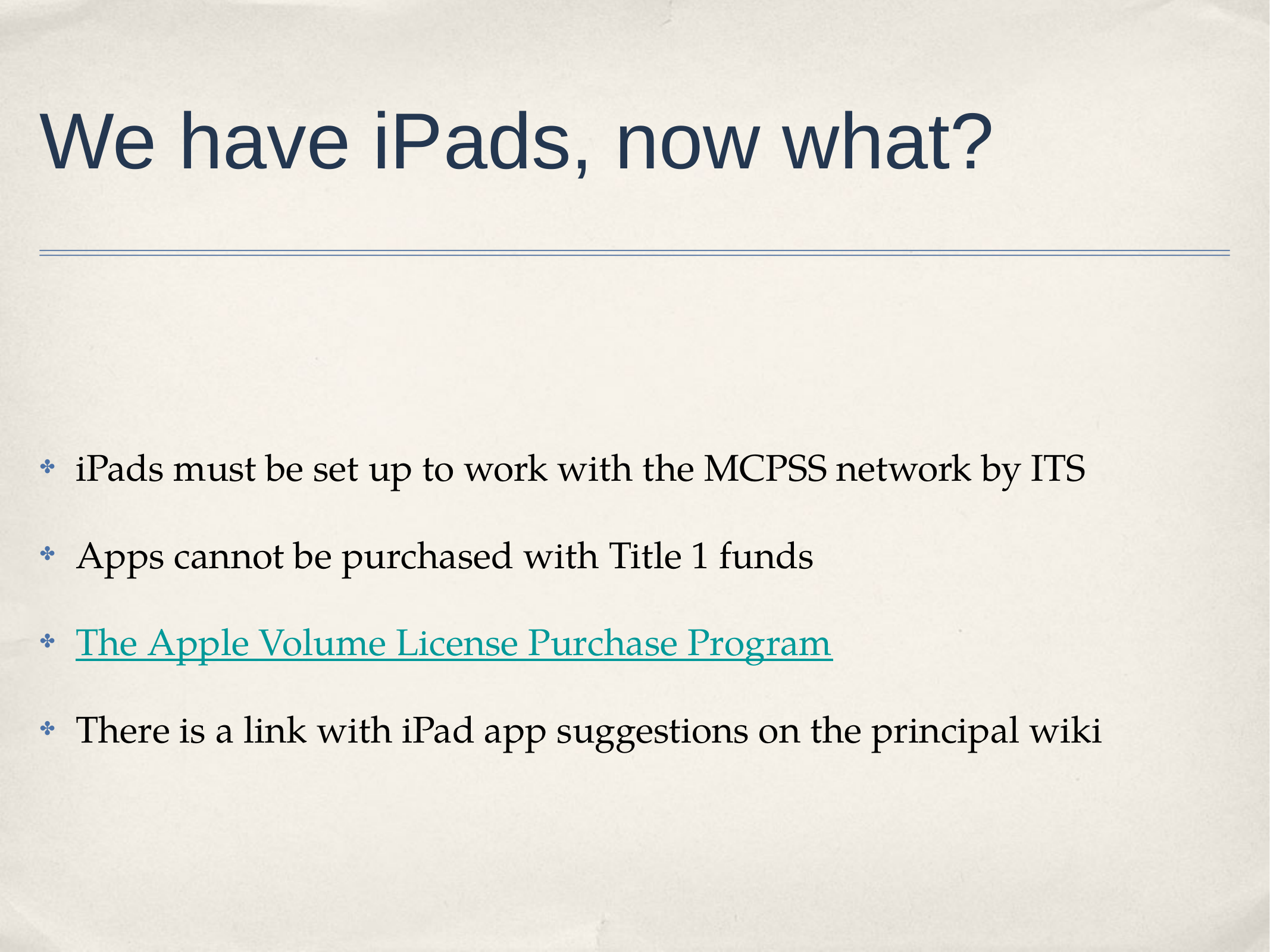

# We have iPads, now what?
iPads must be set up to work with the MCPSS network by ITS
Apps cannot be purchased with Title 1 funds
The Apple Volume License Purchase Program
There is a link with iPad app suggestions on the principal wiki